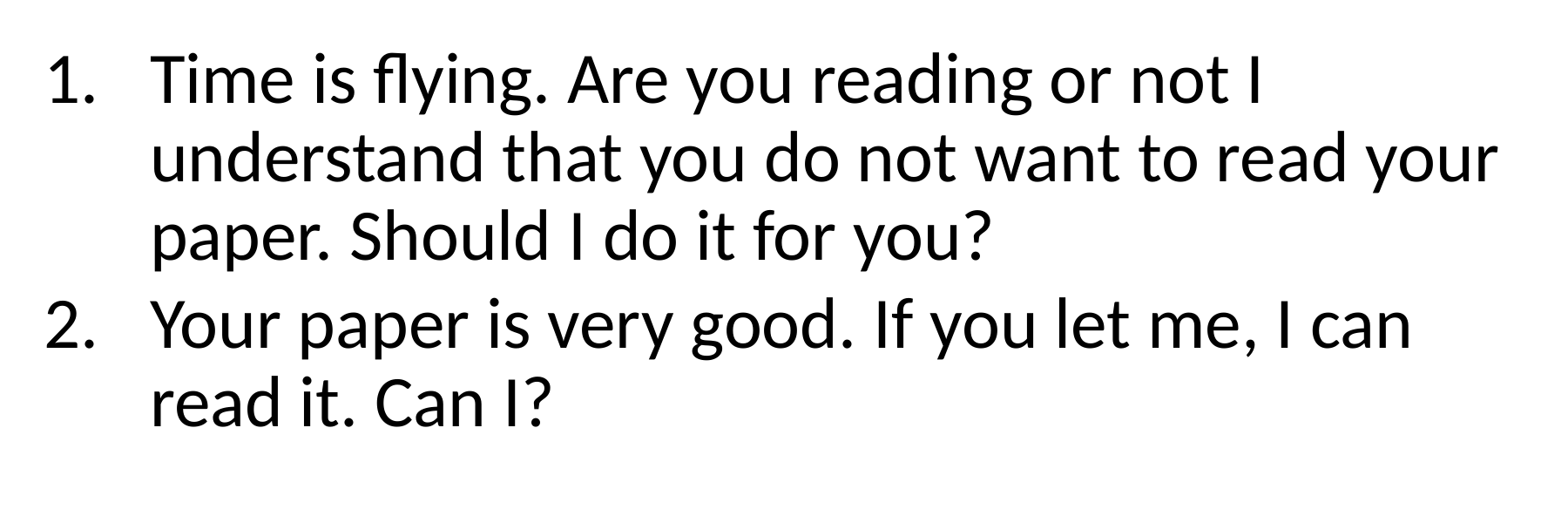

Time is flying. Are you reading or not I understand that you do not want to read your paper. Should I do it for you?
Your paper is very good. If you let me, I can read it. Can I?